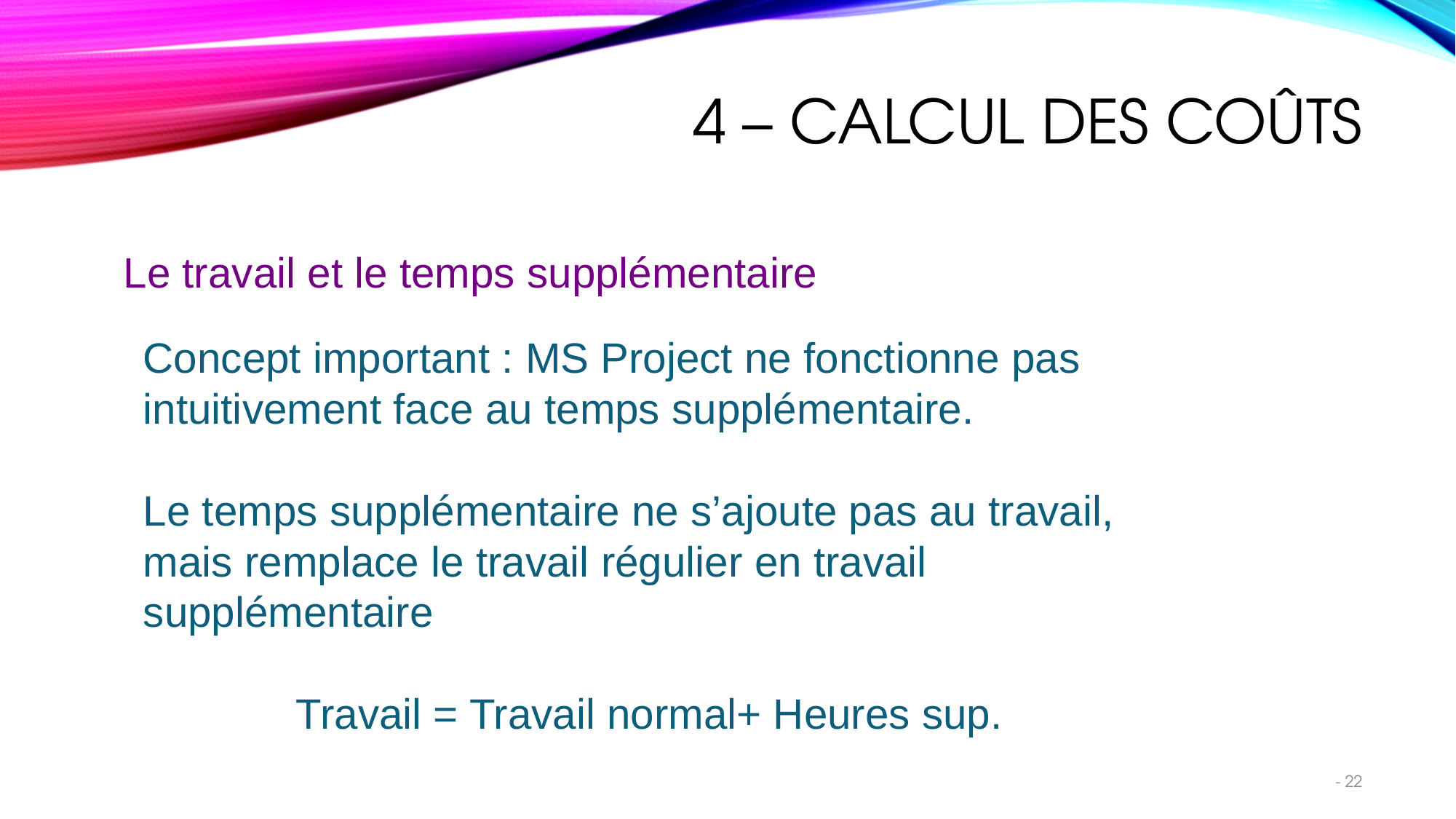

# 4 – Calcul des coûts
Le travail et le temps supplémentaire
Concept important : MS Project ne fonctionne pas intuitivement face au temps supplémentaire.

Le temps supplémentaire ne s’ajoute pas au travail, mais remplace le travail régulier en travail supplémentaire

Travail = Travail normal+ Heures sup.
22